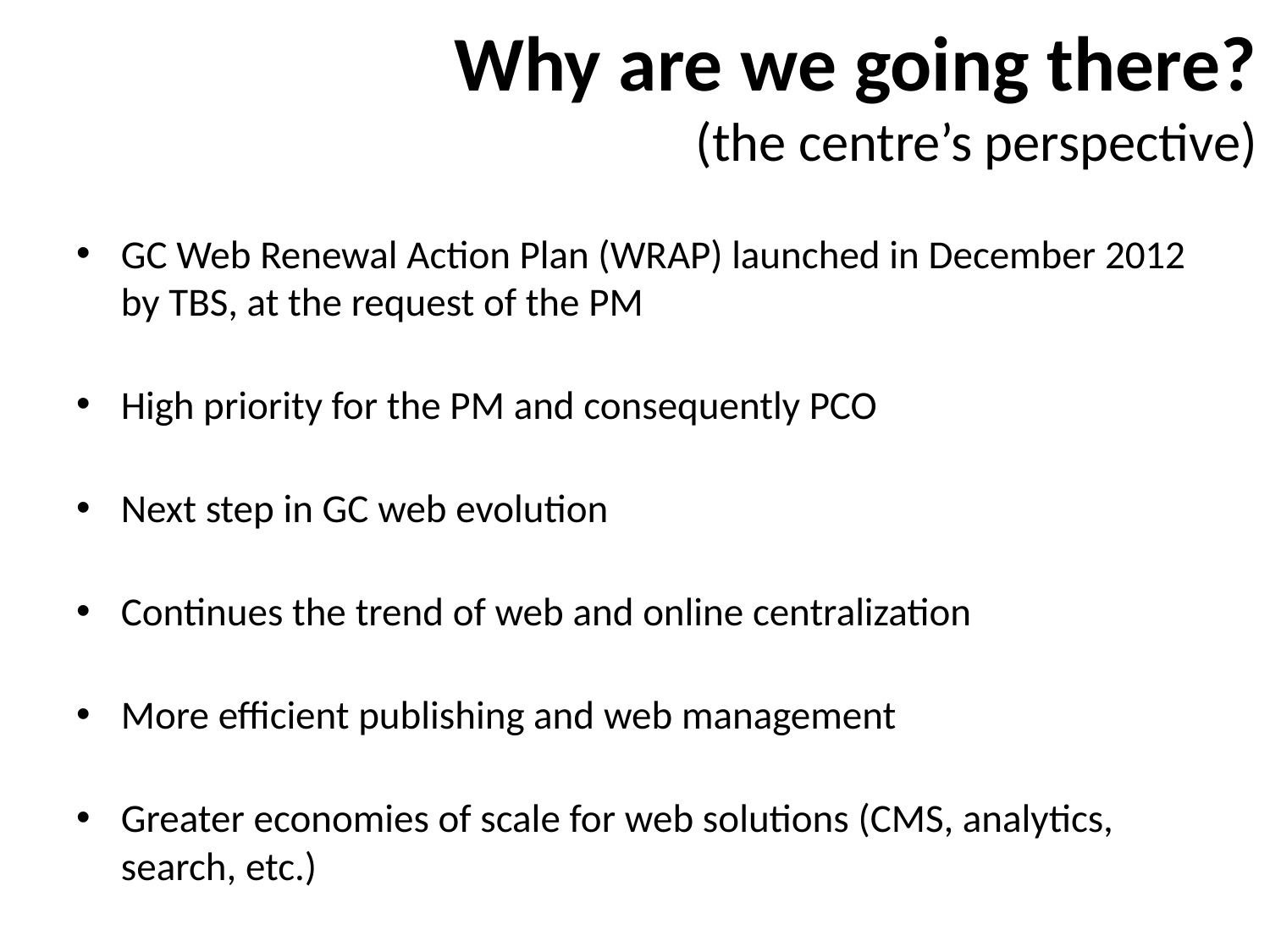

# Why are we going there? (the centre’s perspective)
GC Web Renewal Action Plan (WRAP) launched in December 2012 by TBS, at the request of the PM
High priority for the PM and consequently PCO
Next step in GC web evolution
Continues the trend of web and online centralization
More efficient publishing and web management
Greater economies of scale for web solutions (CMS, analytics, search, etc.)